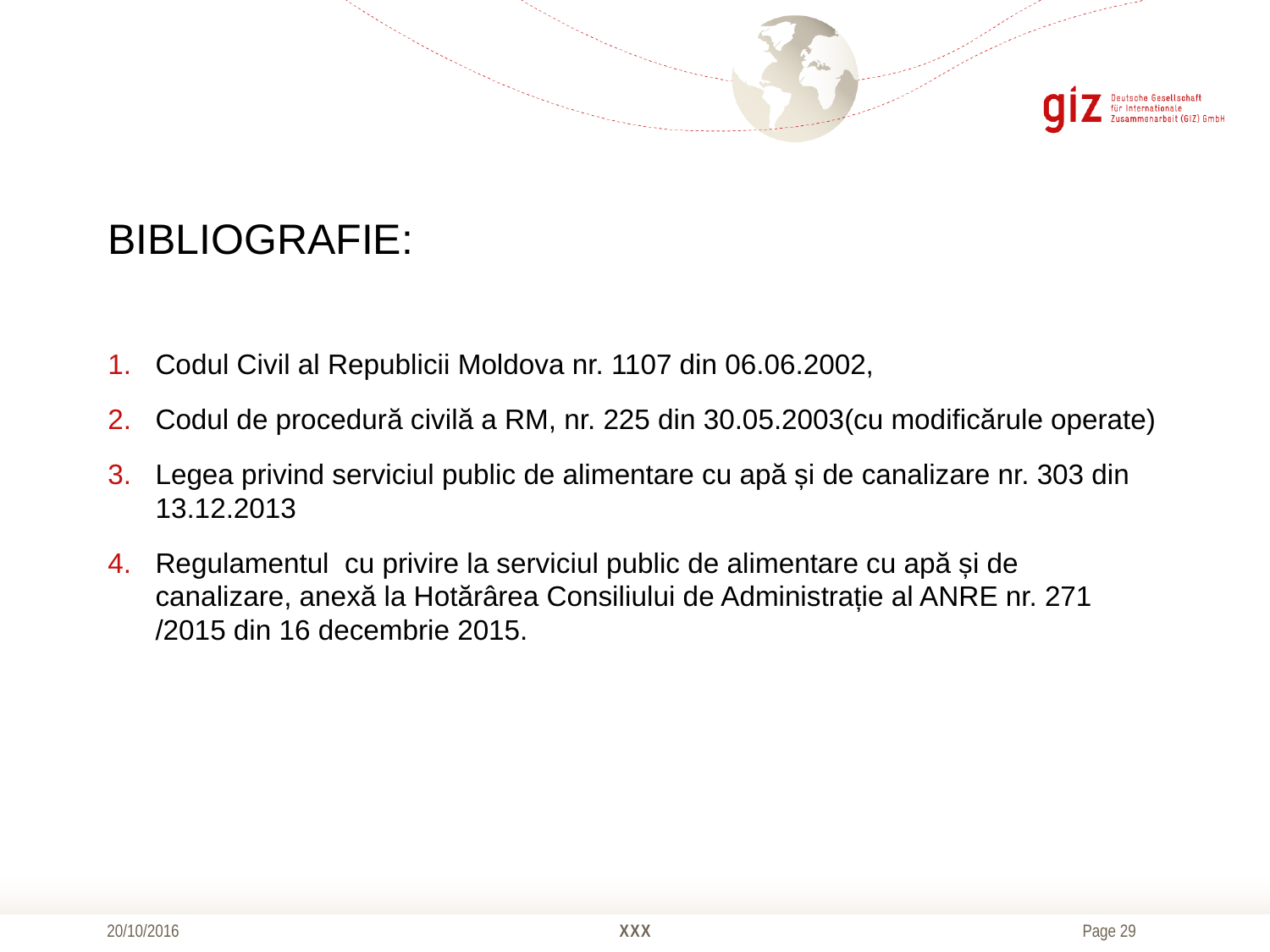

# BIBLIOGRAFIE:
Codul Civil al Republicii Moldova nr. 1107 din 06.06.2002,
Codul de procedură civilă a RM, nr. 225 din 30.05.2003(cu modificărule operate)
Legea privind serviciul public de alimentare cu apă și de canalizare nr. 303 din 13.12.2013
Regulamentul  cu privire la serviciul public de alimentare cu apă și de canalizare, anexă la Hotărârea Consiliului de Administrație al ANRE nr. 271 /2015 din 16 decembrie 2015.
20/10/2016
XXX